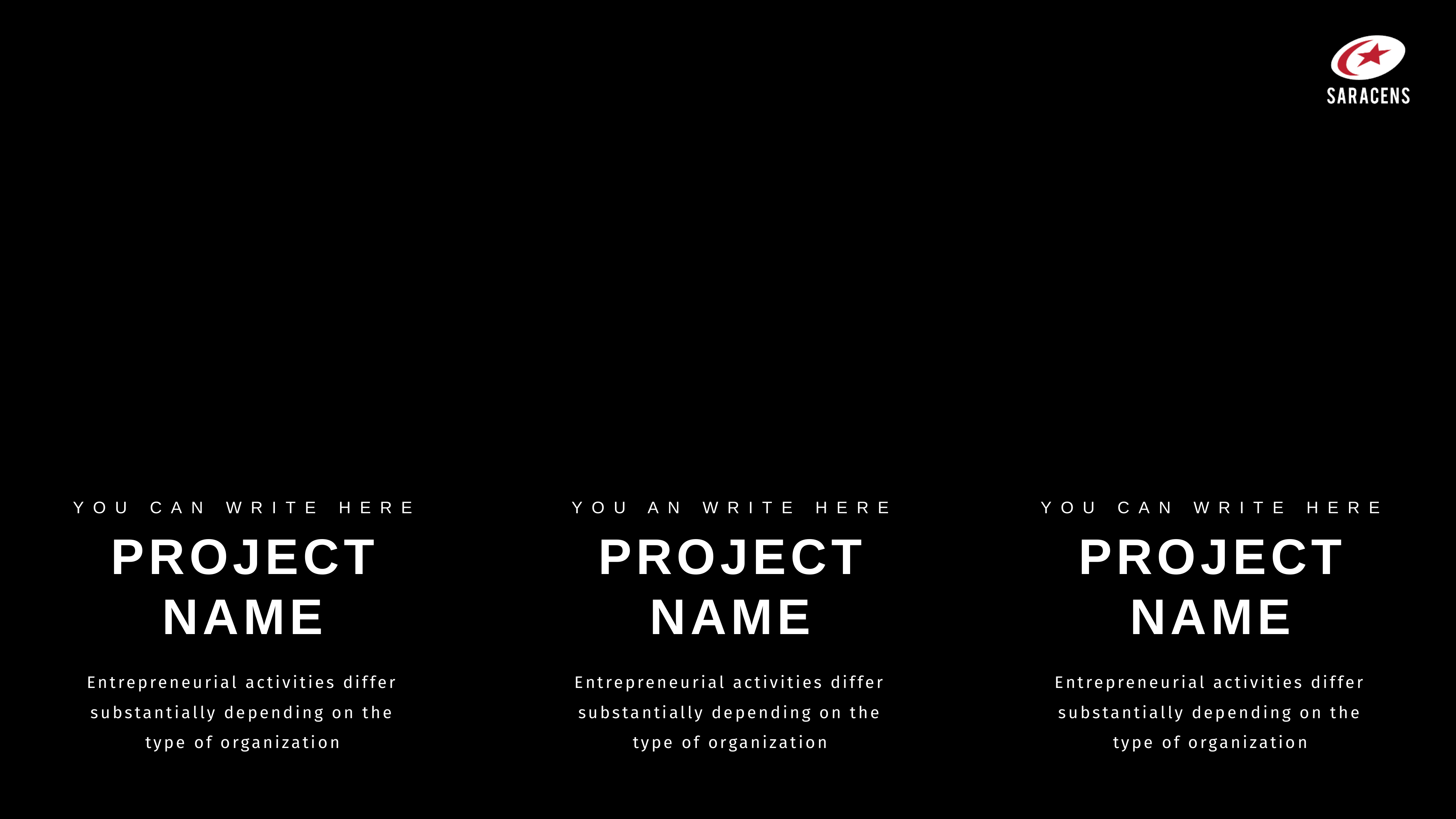

YOU CAN WRITE HERE
YOU AN WRITE HERE
YOU CAN WRITE HERE
PROJECT
NAME
PROJECT
NAME
PROJECT
NAME
Entrepreneurial activities differ substantially depending on the type of organization
Entrepreneurial activities differ substantially depending on the type of organization
Entrepreneurial activities differ substantially depending on the type of organization